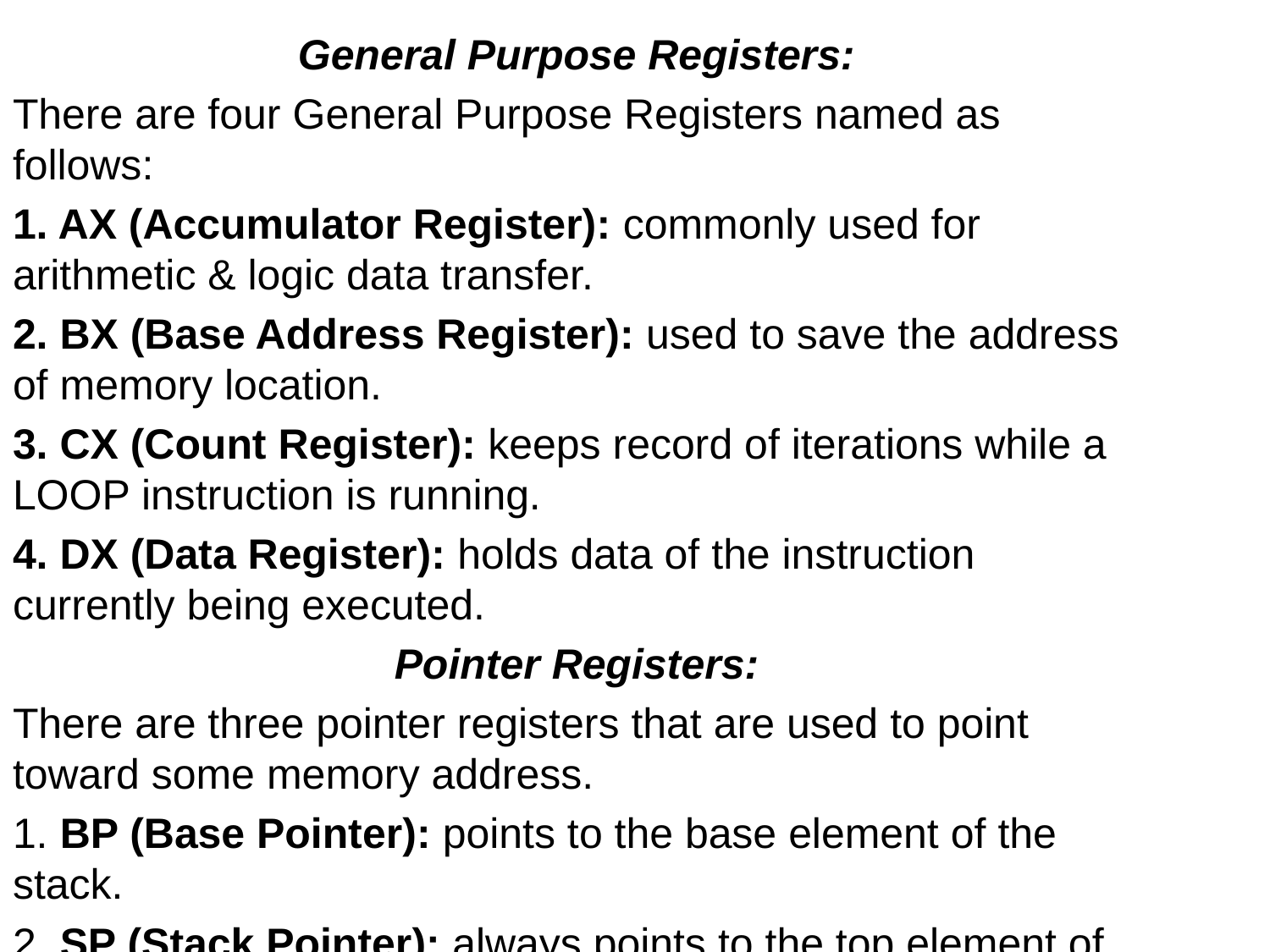

General Purpose Registers:
There are four General Purpose Registers named as follows:
1. AX (Accumulator Register): commonly used for arithmetic & logic data transfer.
2. BX (Base Address Register): used to save the address of memory location.
3. CX (Count Register): keeps record of iterations while a LOOP instruction is running.
4. DX (Data Register): holds data of the instruction currently being executed.
Pointer Registers:
There are three pointer registers that are used to point toward some memory address.
1. BP (Base Pointer): points to the base element of the stack.
2. SP (Stack Pointer): always points to the top element of the stack.
3. IP (Instruction Pointer): stores the address of the next instruction to be executed.